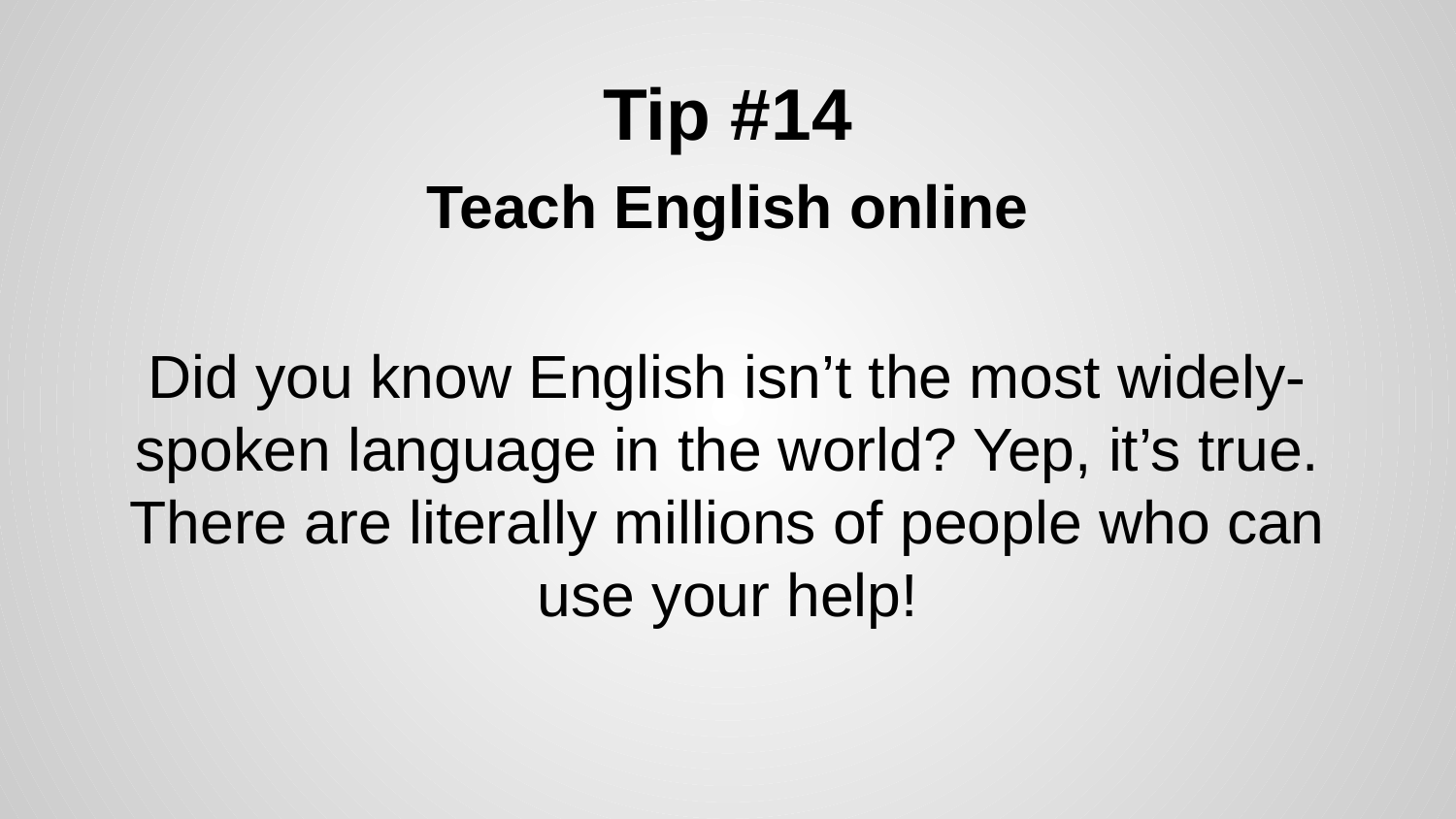

# Tip #14

Teach English online

Did you know English isn’t the most widely-spoken language in the world? Yep, it’s true. There are literally millions of people who can use your help!